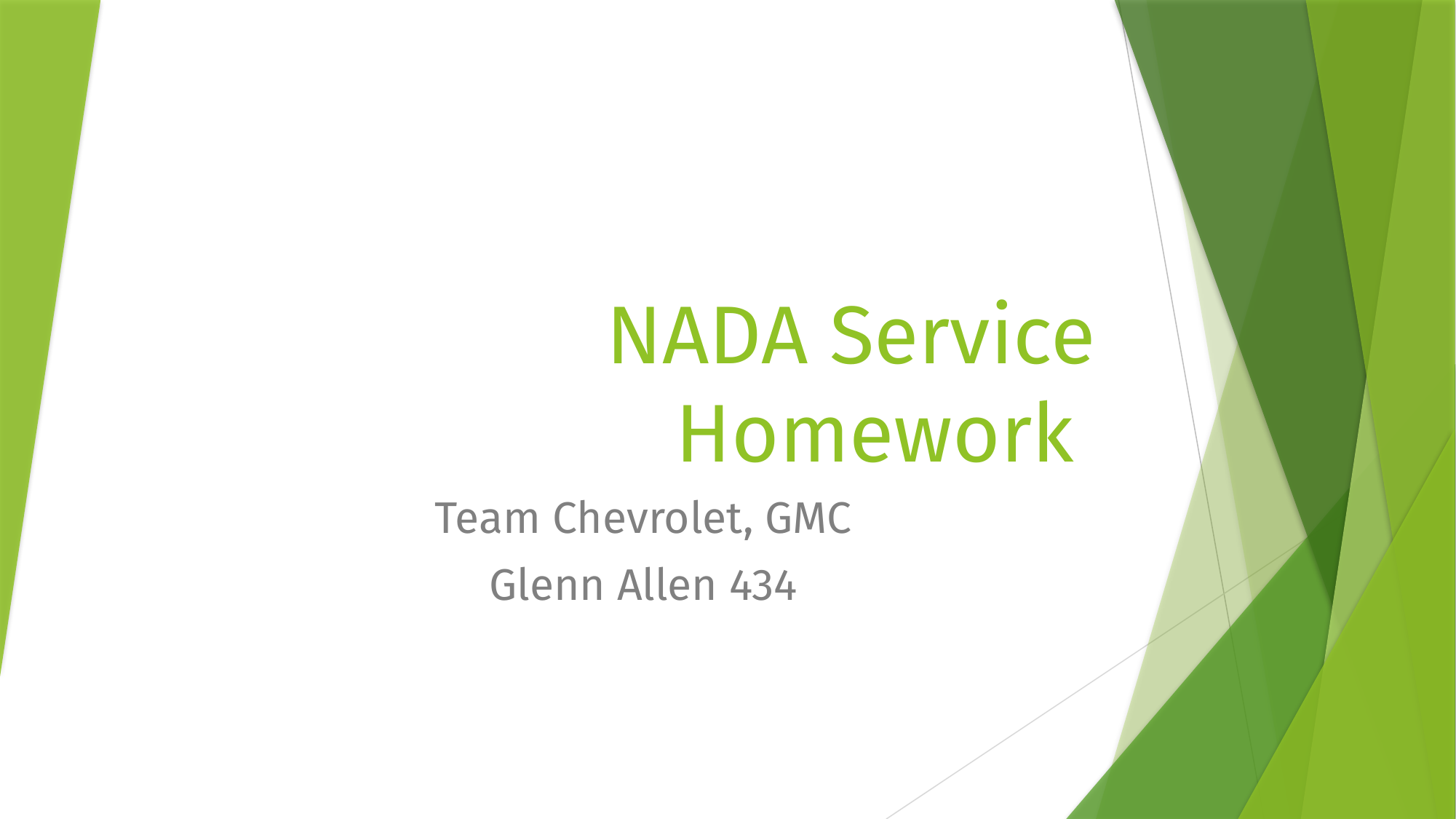

# NADA Service Homework
Team Chevrolet, GMC
Glenn Allen 434